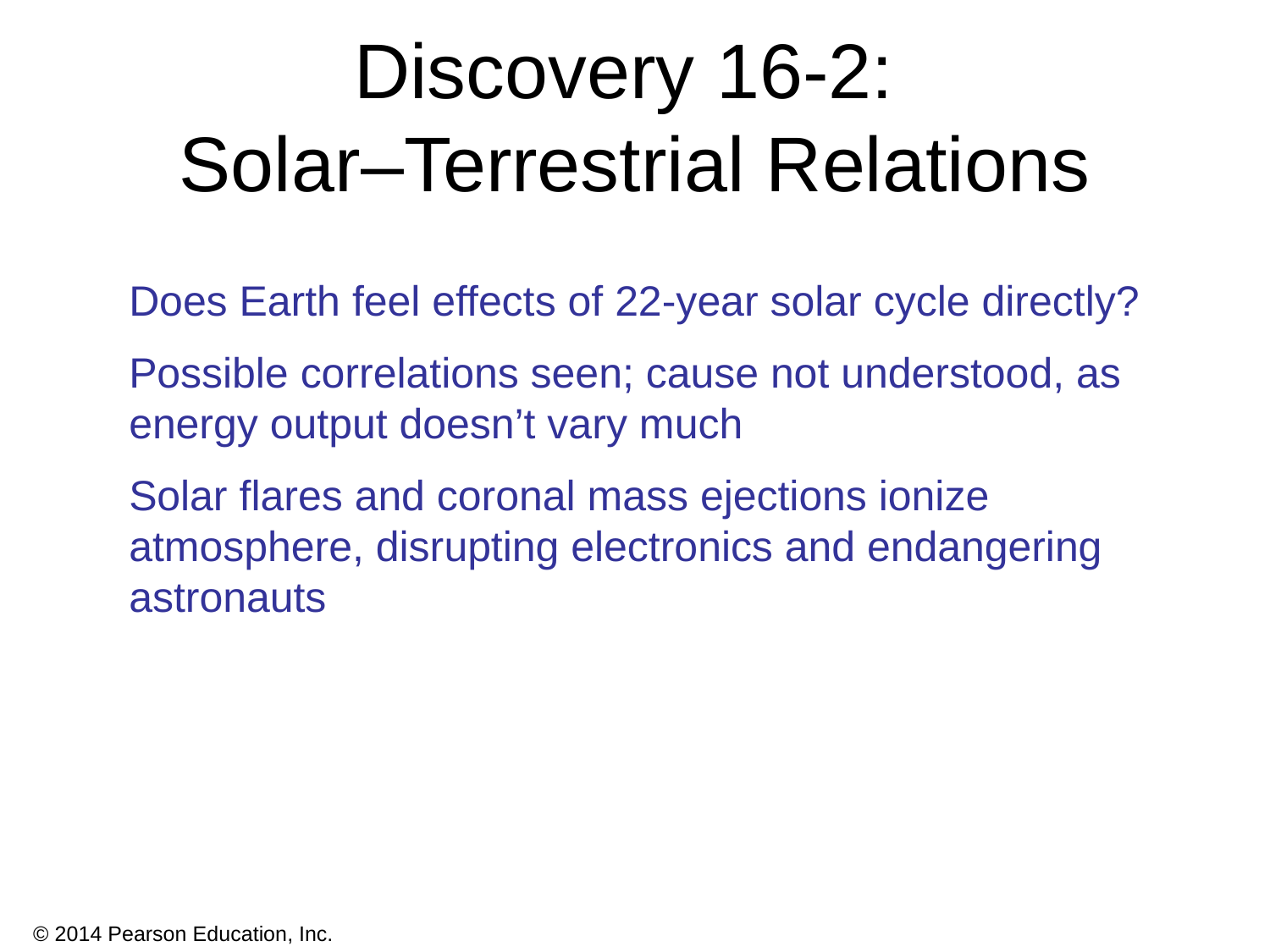

# Discovery 16-2: Solar–Terrestrial Relations
Does Earth feel effects of 22-year solar cycle directly?
Possible correlations seen; cause not understood, as energy output doesn’t vary much
Solar flares and coronal mass ejections ionize atmosphere, disrupting electronics and endangering astronauts